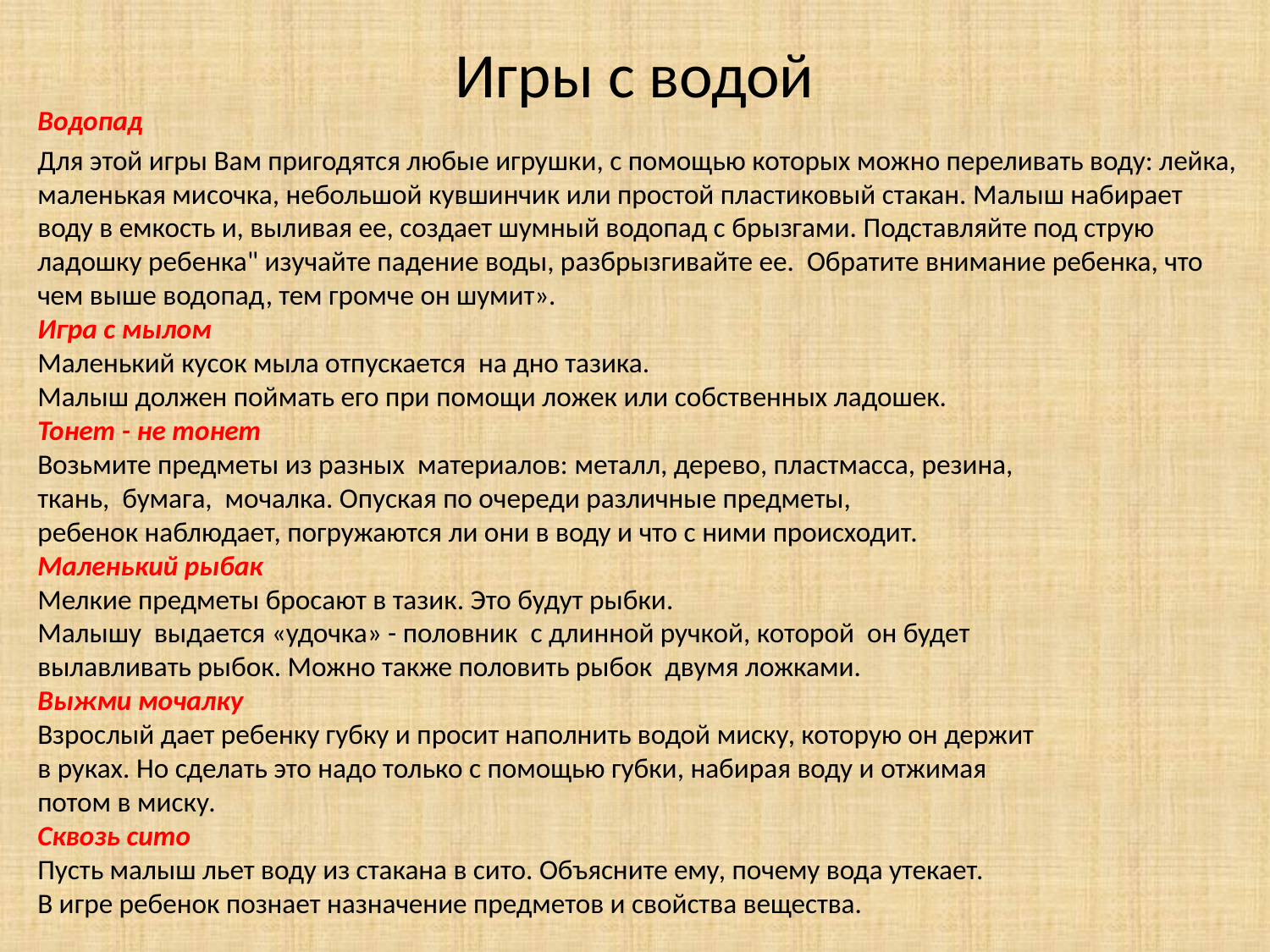

# Игры с водой
Водопад
Для этой игры Вам пригодятся любые игрушки, с помощью которых можно переливать воду: лейка, маленькая мисочка, небольшой кувшинчик или простой пластиковый стакан. Малыш набирает воду в емкость и, выливая ее, создает шумный водопад с брызгами. Подставляйте под струю ладошку ребенка" изучайте падение воды, разбрызгивайте ее.  Обратите внимание ребенка, что чем выше водопад, тем громче он шумит».
Игра с мылом
Маленький кусок мыла отпускается  на дно тазика.
Малыш должен поймать его при помощи ложек или собственных ладошек.
Тонет - не тонет
Возьмите предметы из разных  материалов: металл, дерево, пластмасса, резина,
ткань,  бумага,  мочалка. Опуская по очереди различные предметы,
ребенок наблюдает, погружаются ли они в воду и что с ними происходит.
Маленький рыбак
Мелкие предметы бросают в тазик. Это будут рыбки.
Малышу  выдается «удочка» - половник  с длинной ручкой, которой  он будет
вылавливать рыбок. Можно также половить рыбок  двумя ложками.
Выжми мочалку
Взрослый дает ребенку губку и просит наполнить водой миску, которую он держит
в руках. Но сделать это надо только с помощью губки, набирая воду и отжимая
потом в миску.
Сквозь сито
Пусть малыш льет воду из стакана в сито. Объясните ему, почему вода утекает.
В игре ребенок познает назначение предметов и свойства вещества.